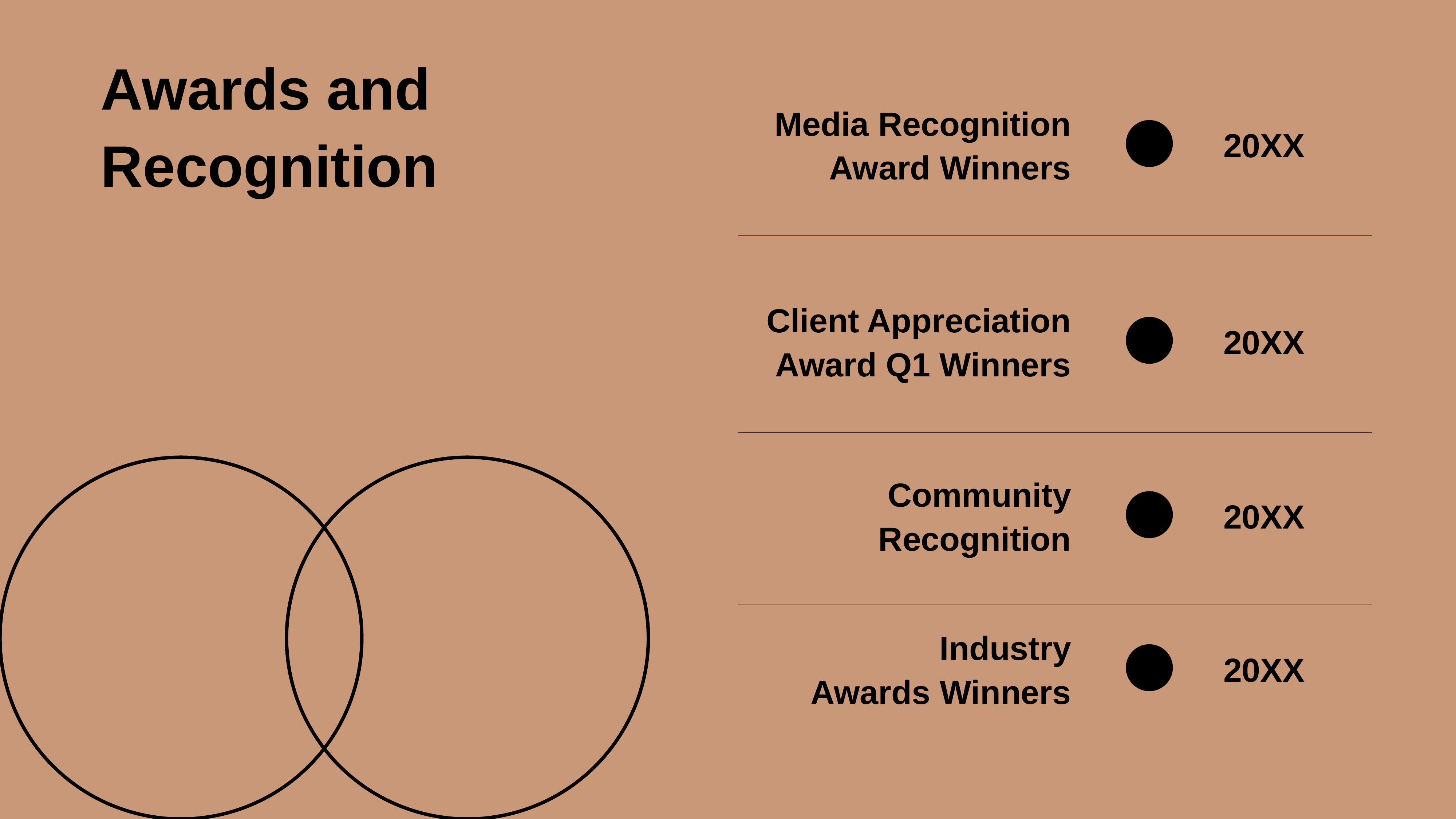

Awards and Recognition
Media Recognition Award Winners

20XX
Client Appreciation
Award Q1 Winners

20XX
Community
Recognition

20XX
Industry
Awards Winners

20XX